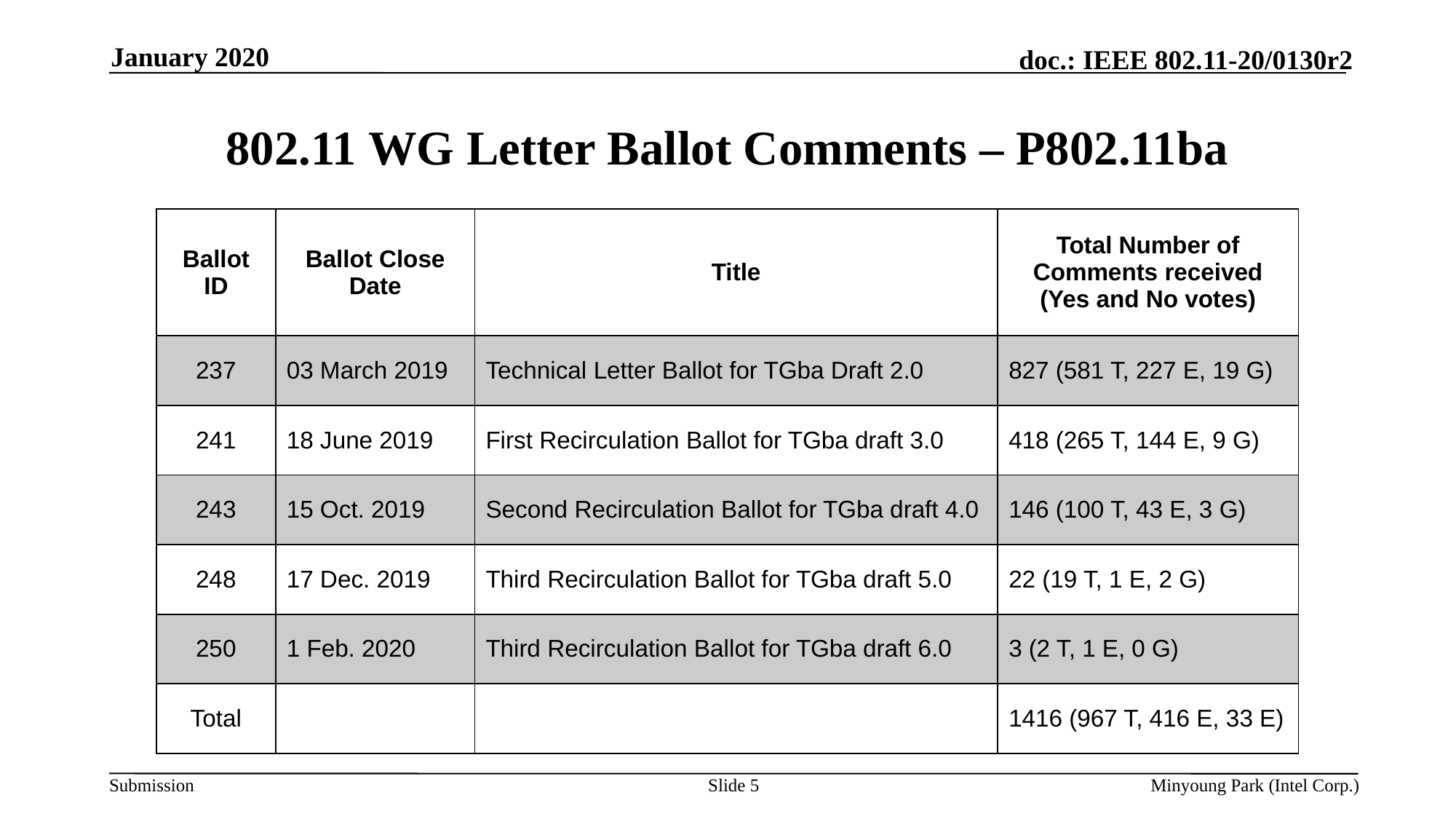

January 2020
# 802.11 WG Letter Ballot Comments – P802.11ba
| Ballot ID | Ballot Close Date | Title | Total Number of Comments received (Yes and No votes) |
| --- | --- | --- | --- |
| 237 | 03 March 2019 | Technical Letter Ballot for TGba Draft 2.0 | 827 (581 T, 227 E, 19 G) |
| 241 | 18 June 2019 | First Recirculation Ballot for TGba draft 3.0 | 418 (265 T, 144 E, 9 G) |
| 243 | 15 Oct. 2019 | Second Recirculation Ballot for TGba draft 4.0 | 146 (100 T, 43 E, 3 G) |
| 248 | 17 Dec. 2019 | Third Recirculation Ballot for TGba draft 5.0 | 22 (19 T, 1 E, 2 G) |
| 250 | 1 Feb. 2020 | Third Recirculation Ballot for TGba draft 6.0 | 3 (2 T, 1 E, 0 G) |
| Total |  |  | 1416 (967 T, 416 E, 33 E) |
Slide 5
Minyoung Park (Intel Corp.)